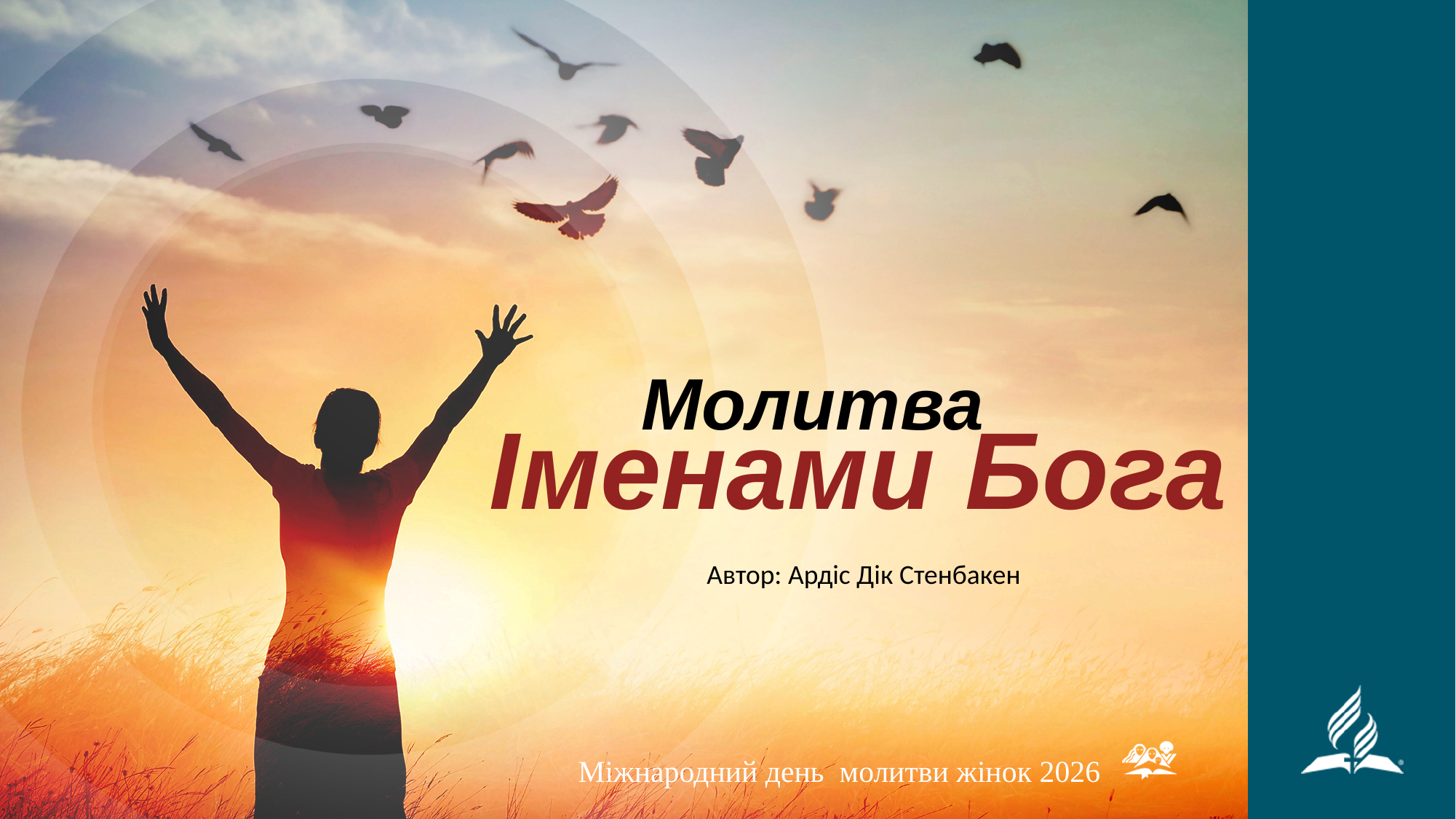

Молитва
Іменами Бога

Автор: Ардіс Дік Стенбакен
Міжнародний день  молитви жінок 2026